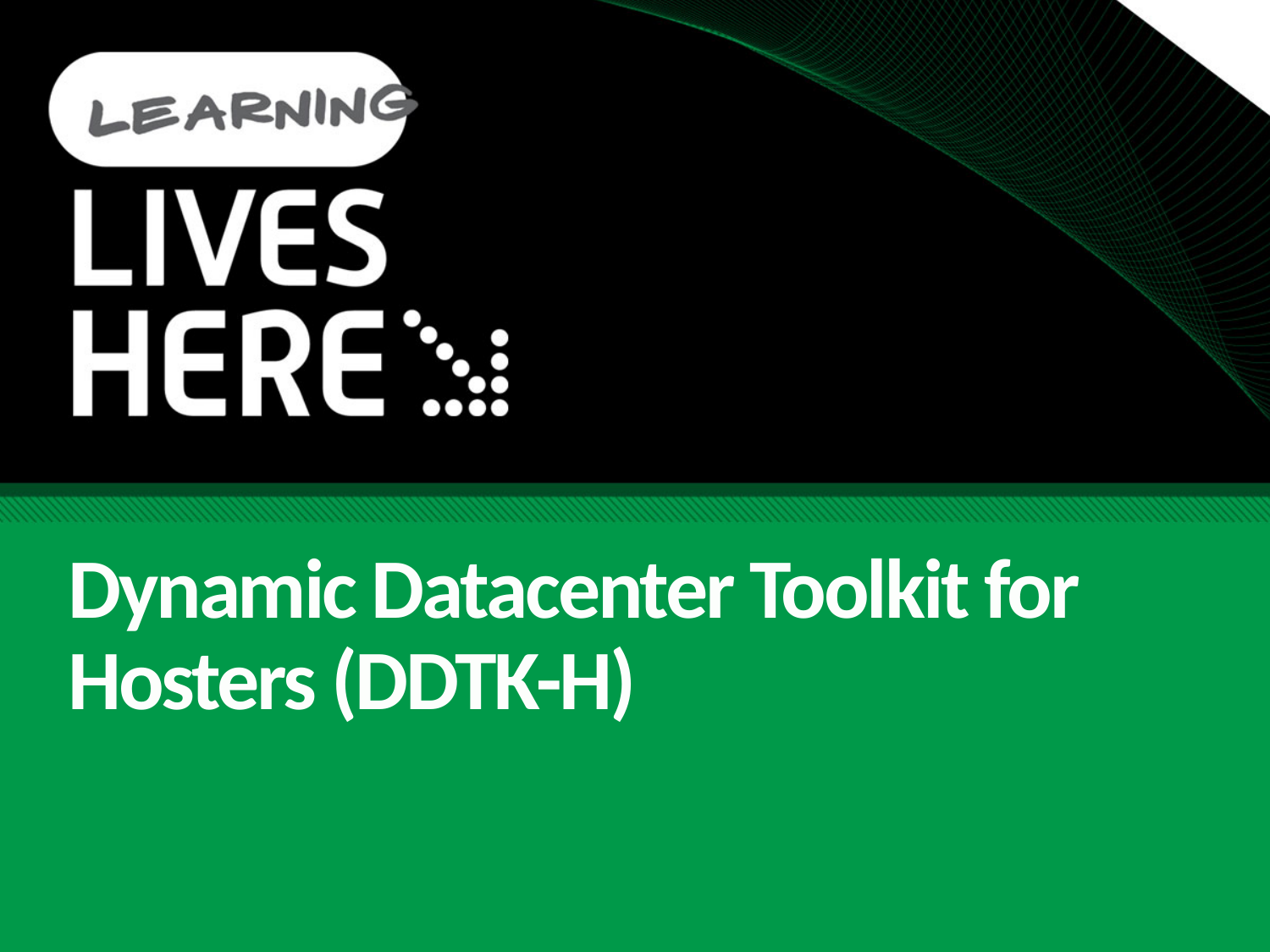

# Dynamic Datacenter Toolkit for Hosters (DDTK-H)